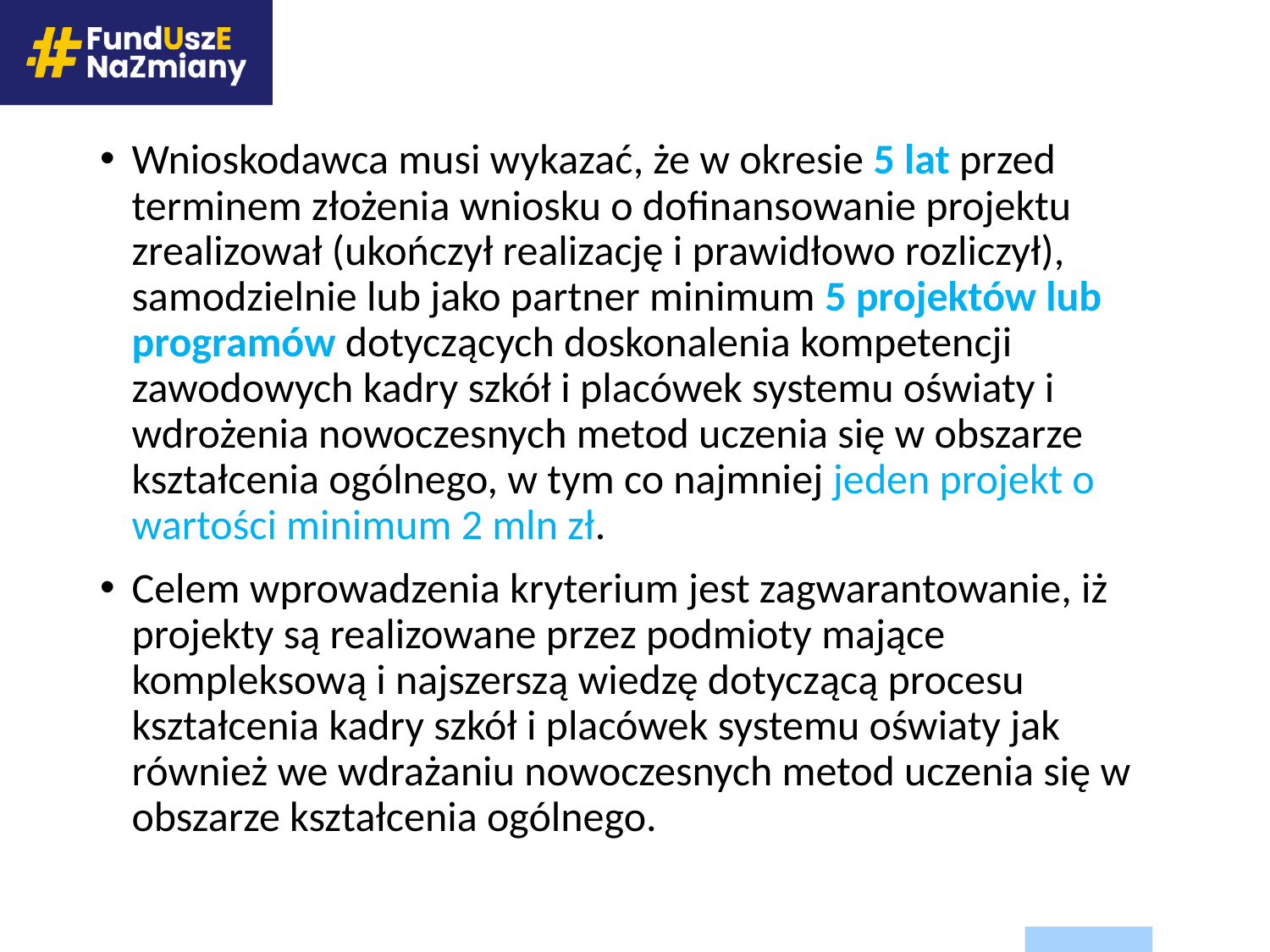

Wnioskodawca musi wykazać, że w okresie 5 lat przed terminem złożenia wniosku o dofinansowanie projektu zrealizował (ukończył realizację i prawidłowo rozliczył), samodzielnie lub jako partner minimum 5 projektów lub programów dotyczących doskonalenia kompetencji zawodowych kadry szkół i placówek systemu oświaty i wdrożenia nowoczesnych metod uczenia się w obszarze kształcenia ogólnego, w tym co najmniej jeden projekt o wartości minimum 2 mln zł.
Celem wprowadzenia kryterium jest zagwarantowanie, iż projekty są realizowane przez podmioty mające kompleksową i najszerszą wiedzę dotyczącą procesu kształcenia kadry szkół i placówek systemu oświaty jak również we wdrażaniu nowoczesnych metod uczenia się w obszarze kształcenia ogólnego.